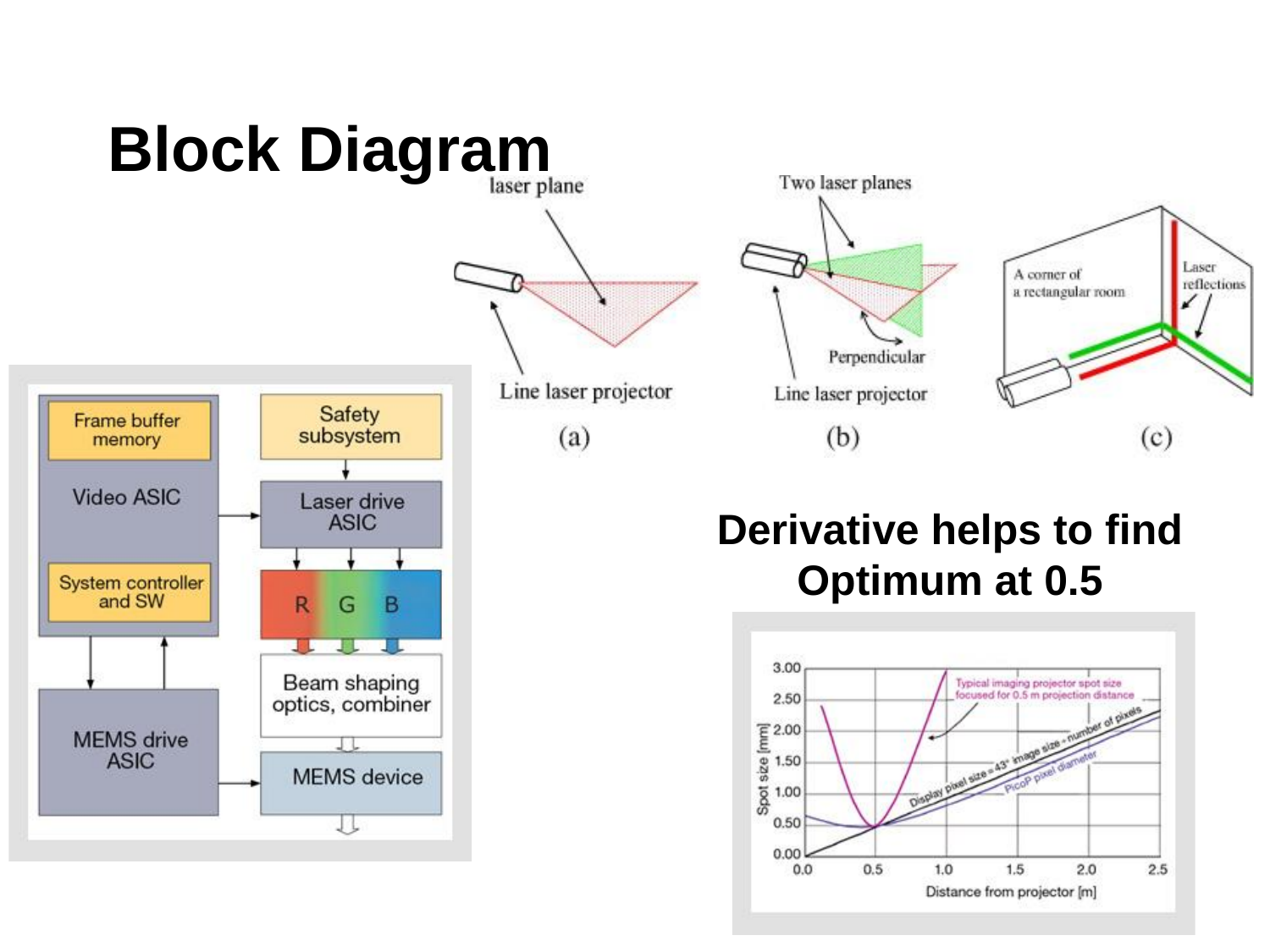

# Block Diagram

Derivative helps to find Optimum at 0.5